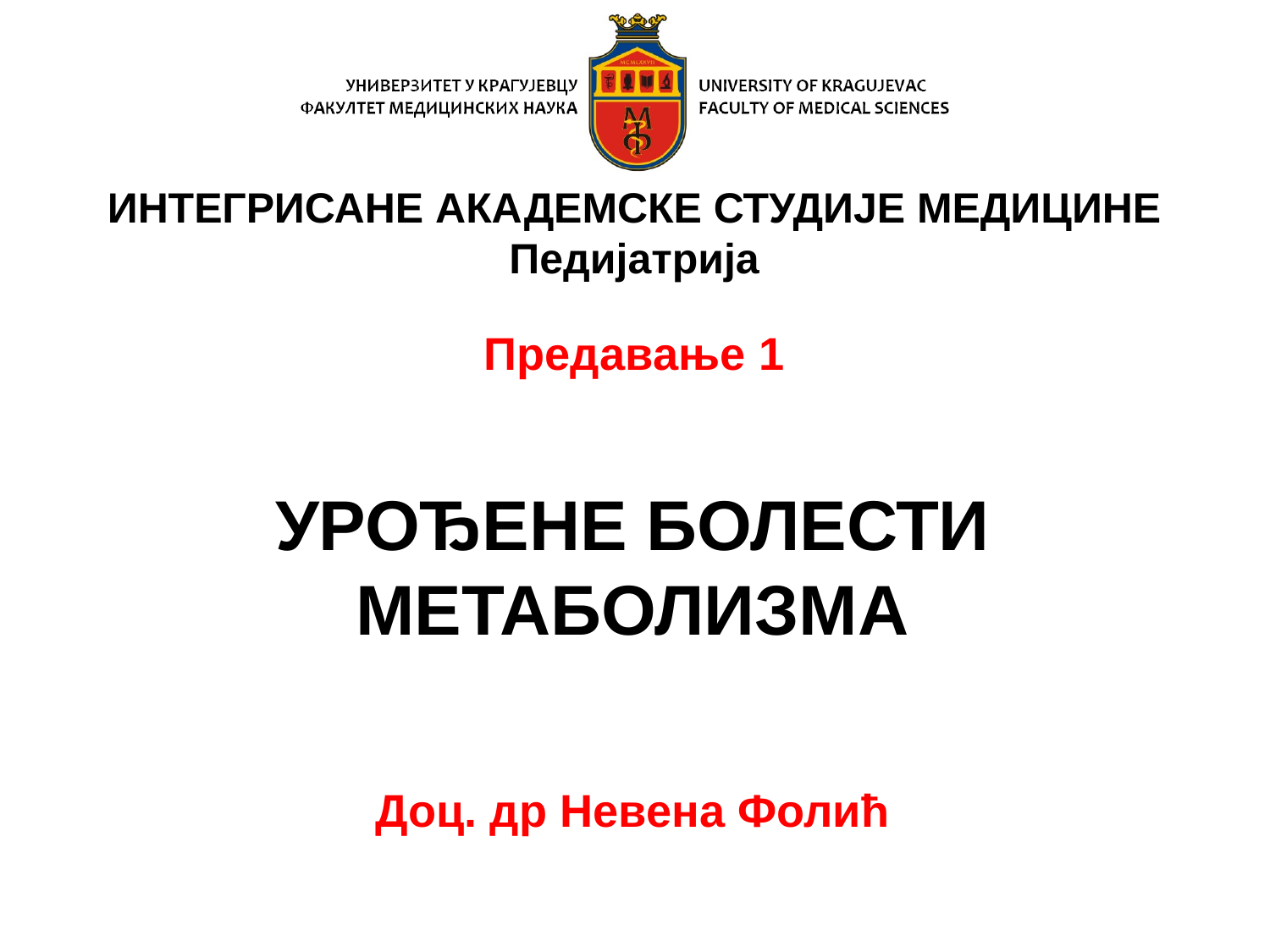

# ИНТЕГРИСАНЕ АКАДЕМСКЕ СТУДИЈЕ МЕДИЦИНЕ Педијатрија Предавање 1
УРОЂЕНЕ БОЛЕСТИ МЕТАБОЛИЗМА

Доц. др Невена Фолић